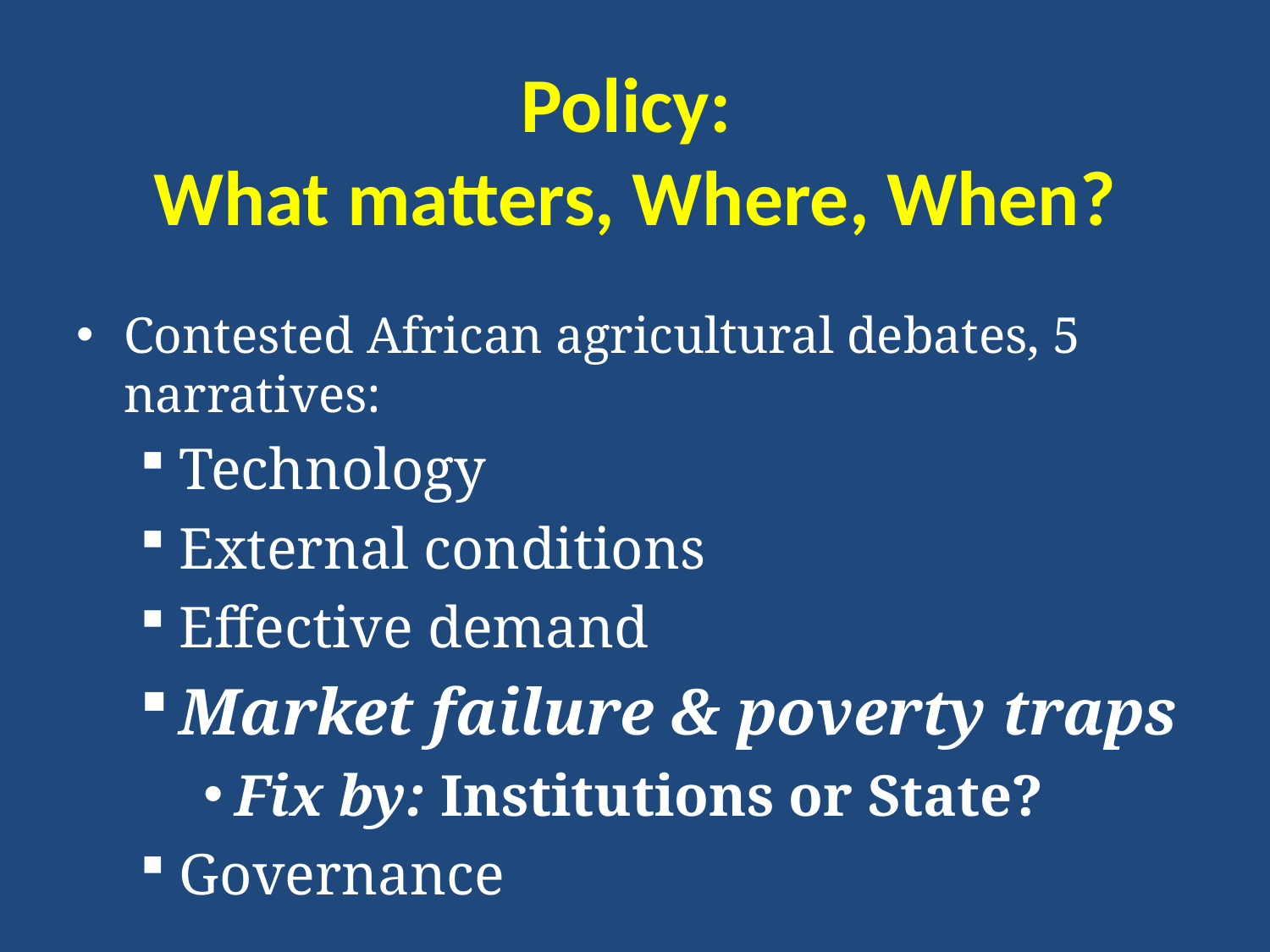

# Policy: What matters, Where, When?
Contested African agricultural debates, 5 narratives:
Technology
External conditions
Effective demand
Market failure & poverty traps
Fix by: Institutions or State?
Governance